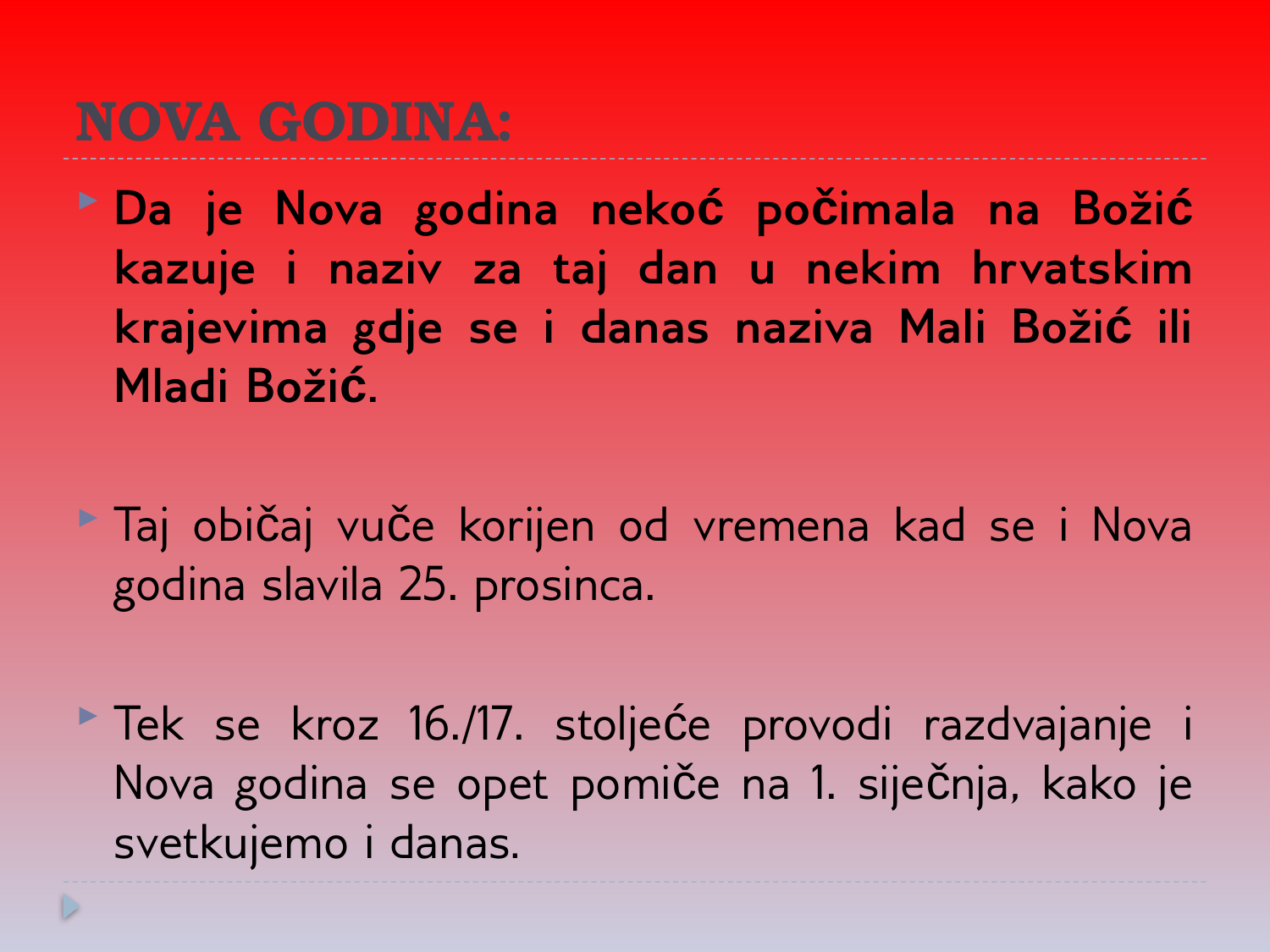

# NOVA GODINA:
Da je Nova godina nekoć počimala na Božić kazuje i naziv za taj dan u nekim hrvatskim krajevima gdje se i danas naziva Mali Božić ili Mladi Božić.

Taj običaj vuče korijen od vremena kad se i Nova godina slavila 25. prosinca.

Tek se kroz 16./17. stoljeće provodi razdvajanje i Nova godina se opet pomiče na 1. siječnja, kako je svetkujemo i danas.